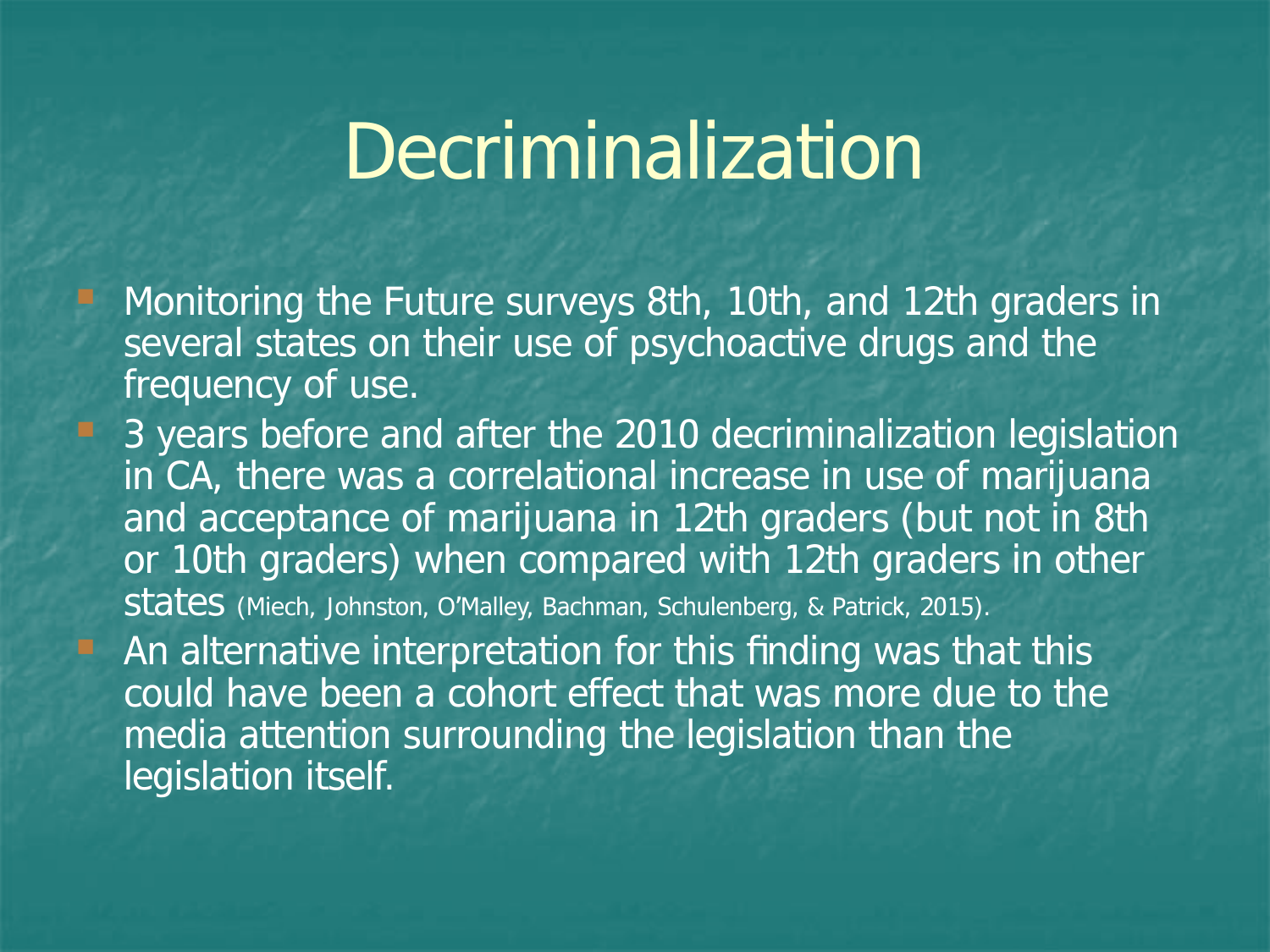

# Decriminalization
Monitoring the Future surveys 8th, 10th, and 12th graders in several states on their use of psychoactive drugs and the frequency of use.
3 years before and after the 2010 decriminalization legislation in CA, there was a correlational increase in use of marijuana and acceptance of marijuana in 12th graders (but not in 8th or 10th graders) when compared with 12th graders in other states (Miech, Johnston, O’Malley, Bachman, Schulenberg, & Patrick, 2015).
An alternative interpretation for this finding was that this could have been a cohort effect that was more due to the media attention surrounding the legislation than the legislation itself.